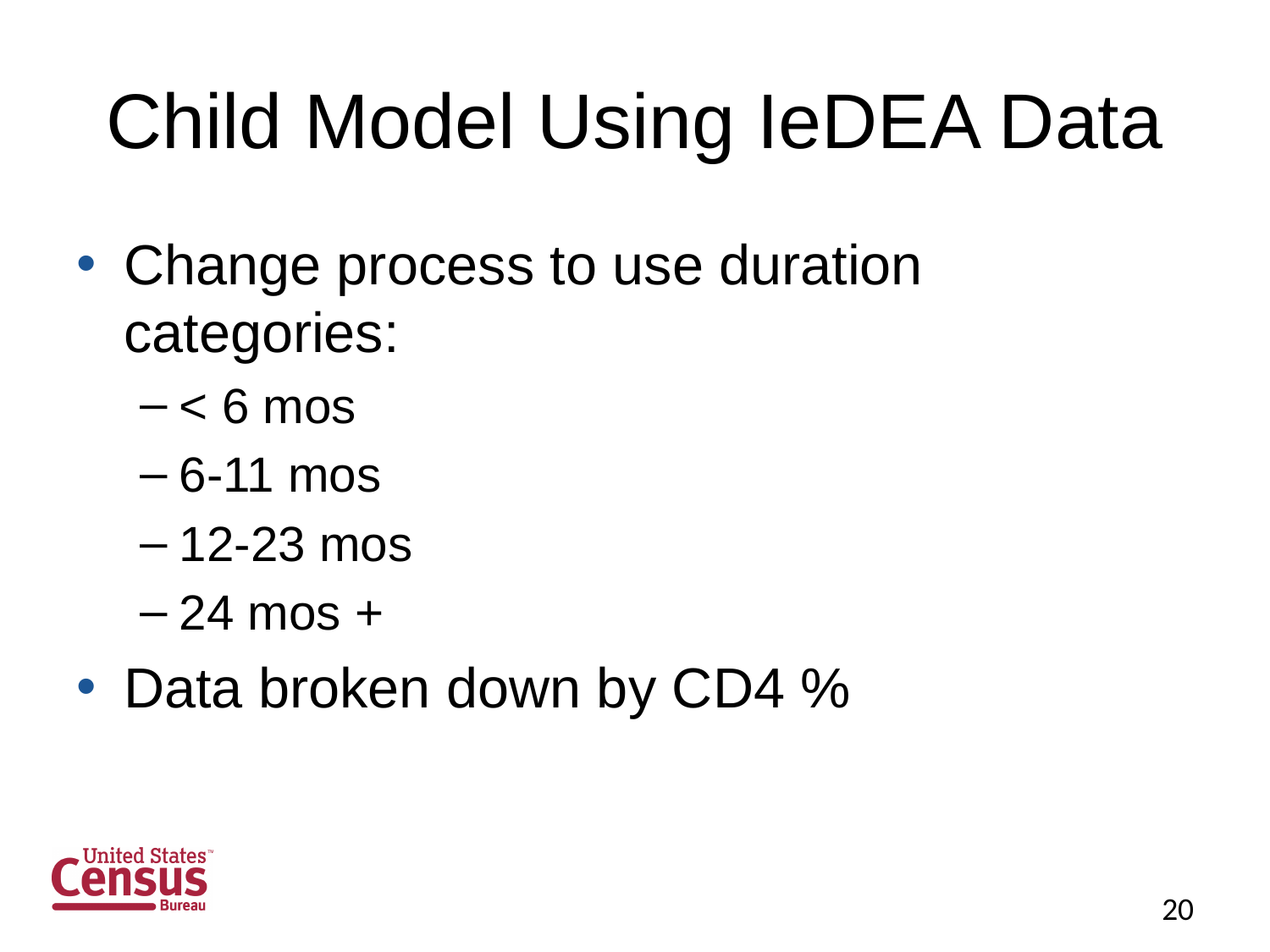

# Child Model Using IeDEA Data
Change process to use duration categories:
< 6 mos
6-11 mos
12-23 mos
24 mos +
Data broken down by CD4 %
20